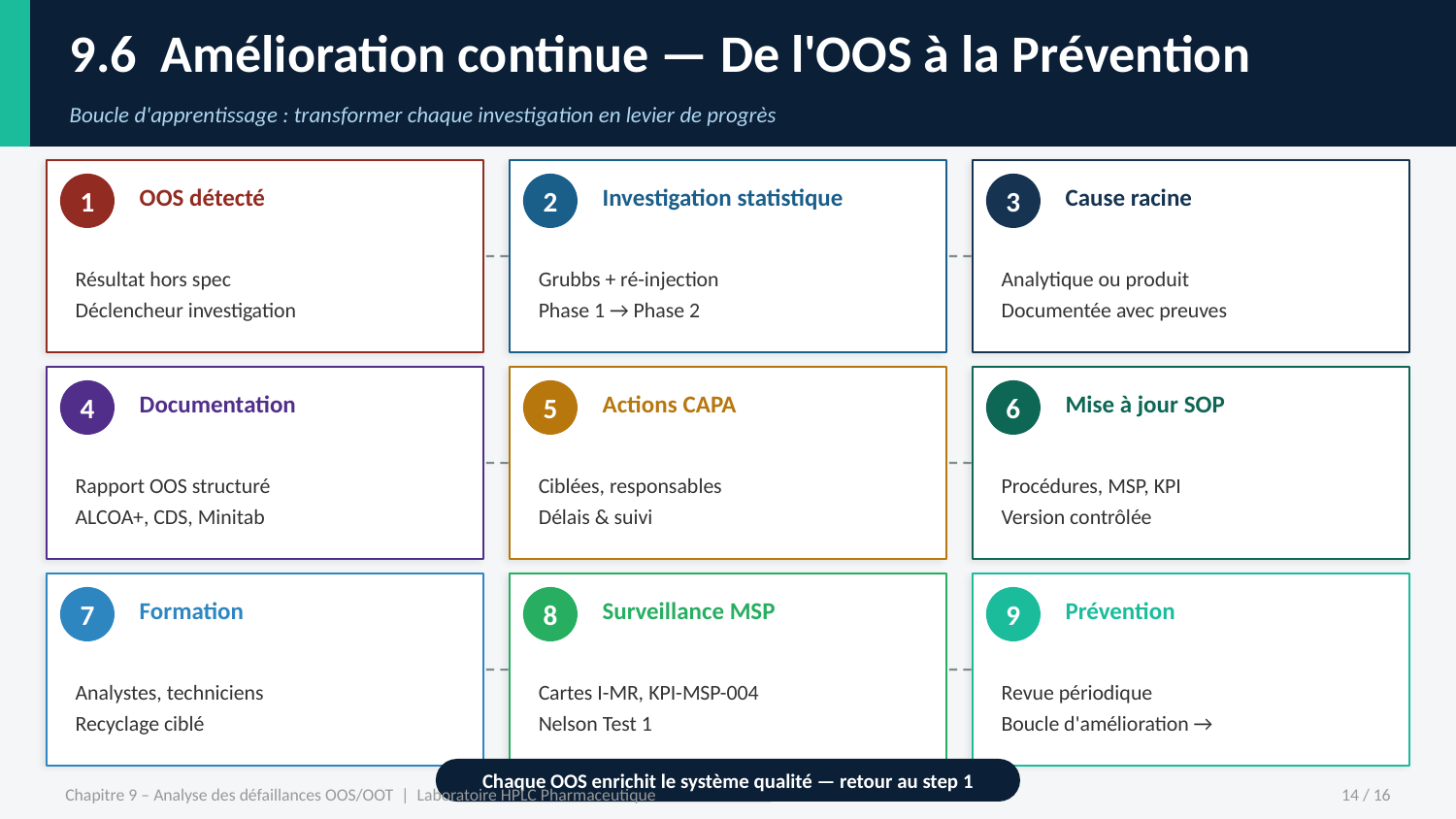

9.6  Amélioration continue — De l'OOS à la Prévention
Boucle d'apprentissage : transformer chaque investigation en levier de progrès

1
OOS détecté

2
Investigation statistique

3
Cause racine
Résultat hors spec
Déclencheur investigation
Grubbs + ré-injection
Phase 1 → Phase 2
Analytique ou produit
Documentée avec preuves

4
Documentation

5
Actions CAPA

6
Mise à jour SOP
Rapport OOS structuré
ALCOA+, CDS, Minitab
Ciblées, responsables
Délais & suivi
Procédures, MSP, KPI
Version contrôlée

7
Formation

8
Surveillance MSP

9
Prévention
Analystes, techniciens
Recyclage ciblé
Cartes I-MR, KPI-MSP-004
Nelson Test 1
Revue périodique
Boucle d'amélioration →

Chaque OOS enrichit le système qualité — retour au step 1
Chapitre 9 – Analyse des défaillances OOS/OOT  |  Laboratoire HPLC Pharmaceutique
14 / 16